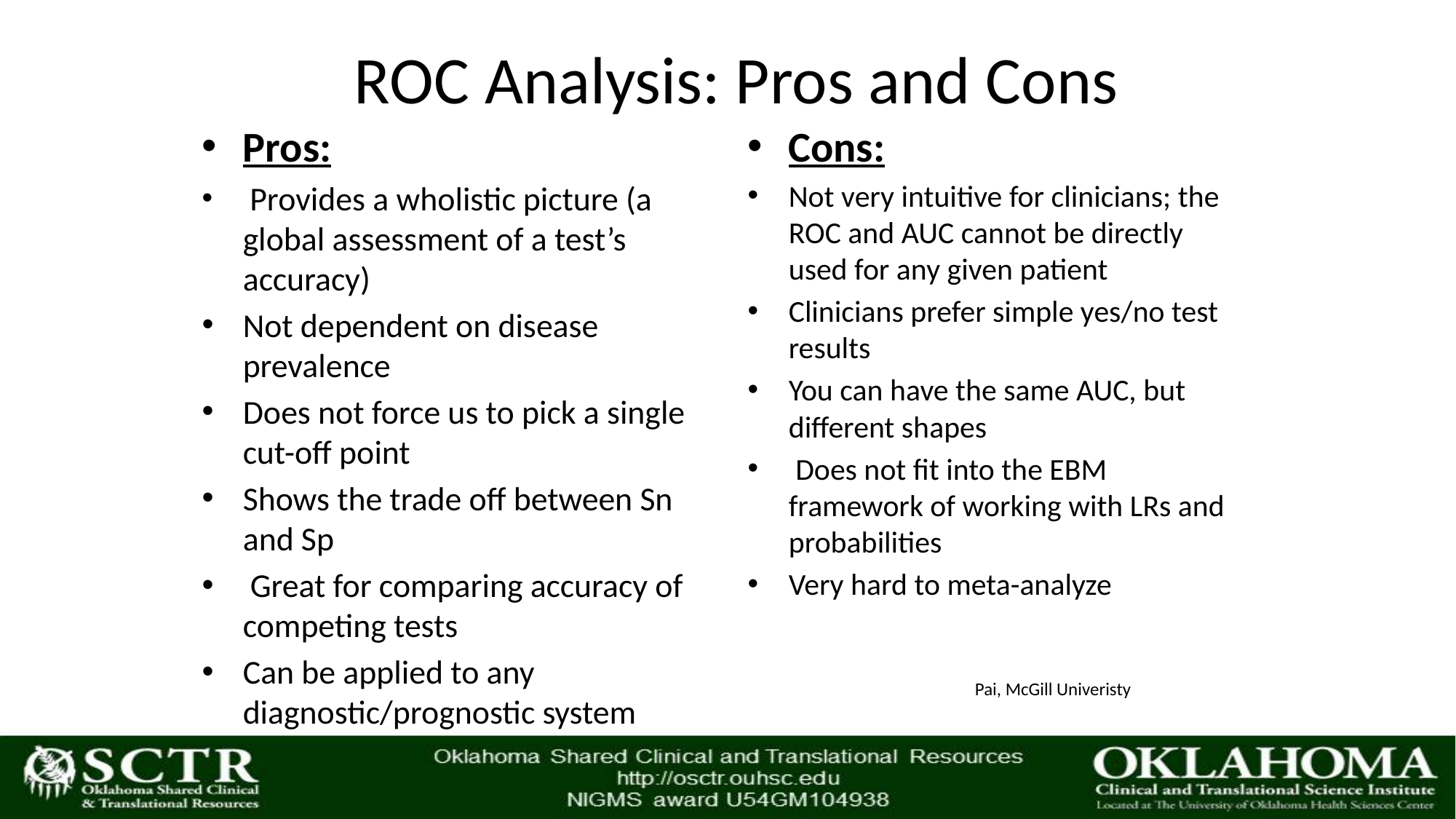

# ROC Analysis: Pros and Cons
Pros:
 Provides a wholistic picture (a global assessment of a test’s accuracy)
Not dependent on disease prevalence
Does not force us to pick a single cut-off point
Shows the trade off between Sn and Sp
 Great for comparing accuracy of competing tests
Can be applied to any diagnostic/prognostic system
Cons:
Not very intuitive for clinicians; the ROC and AUC cannot be directly used for any given patient
Clinicians prefer simple yes/no test results
You can have the same AUC, but different shapes
 Does not fit into the EBM framework of working with LRs and probabilities
Very hard to meta-analyze
Pai, McGill Univeristy